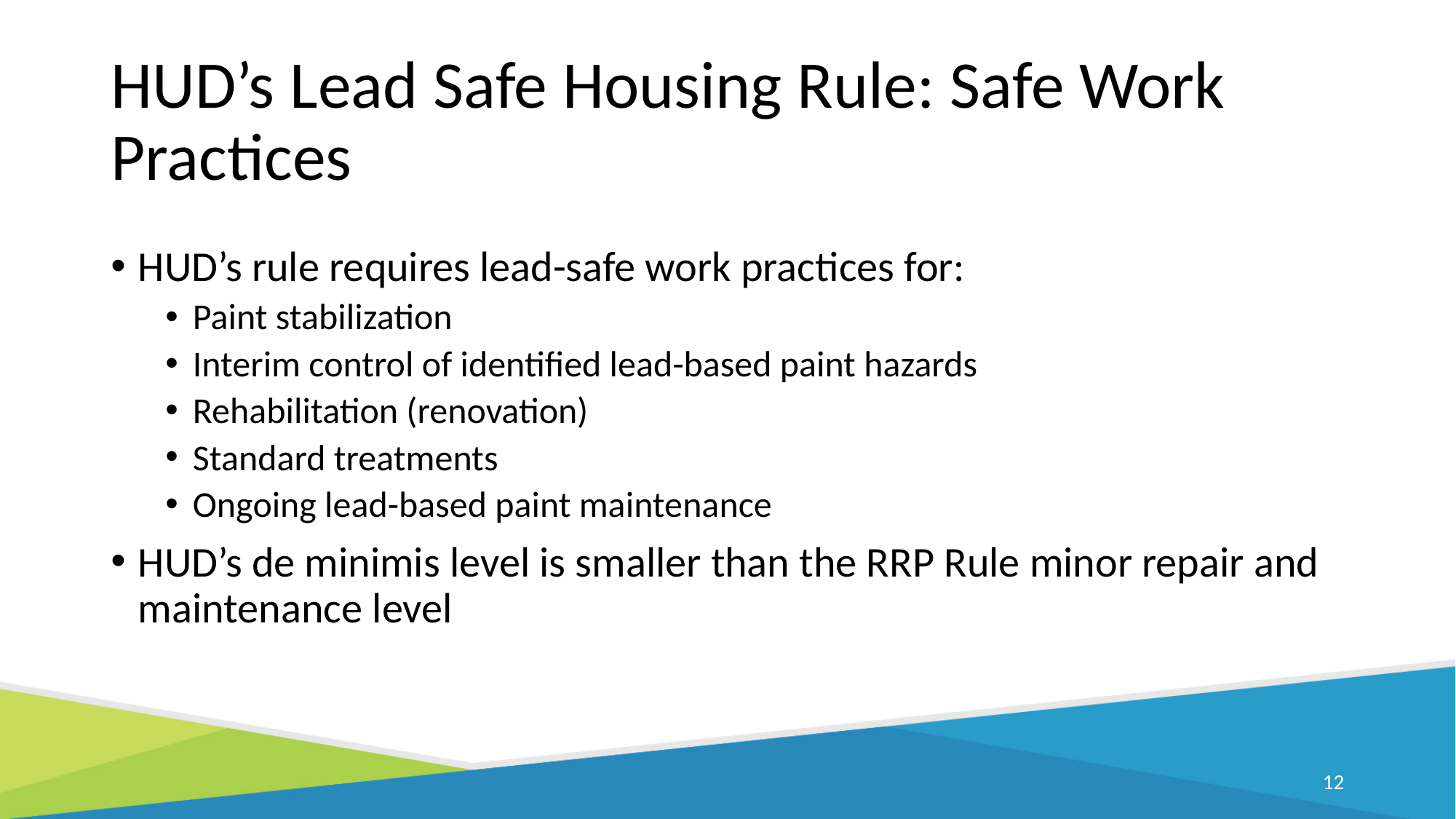

# HUD’s Lead Safe Housing Rule: Safe Work Practices
HUD’s rule requires lead-safe work practices for:
Paint stabilization
Interim control of identified lead-based paint hazards
Rehabilitation (renovation)
Standard treatments
Ongoing lead-based paint maintenance
HUD’s de minimis level is smaller than the RRP Rule minor repair and maintenance level

12